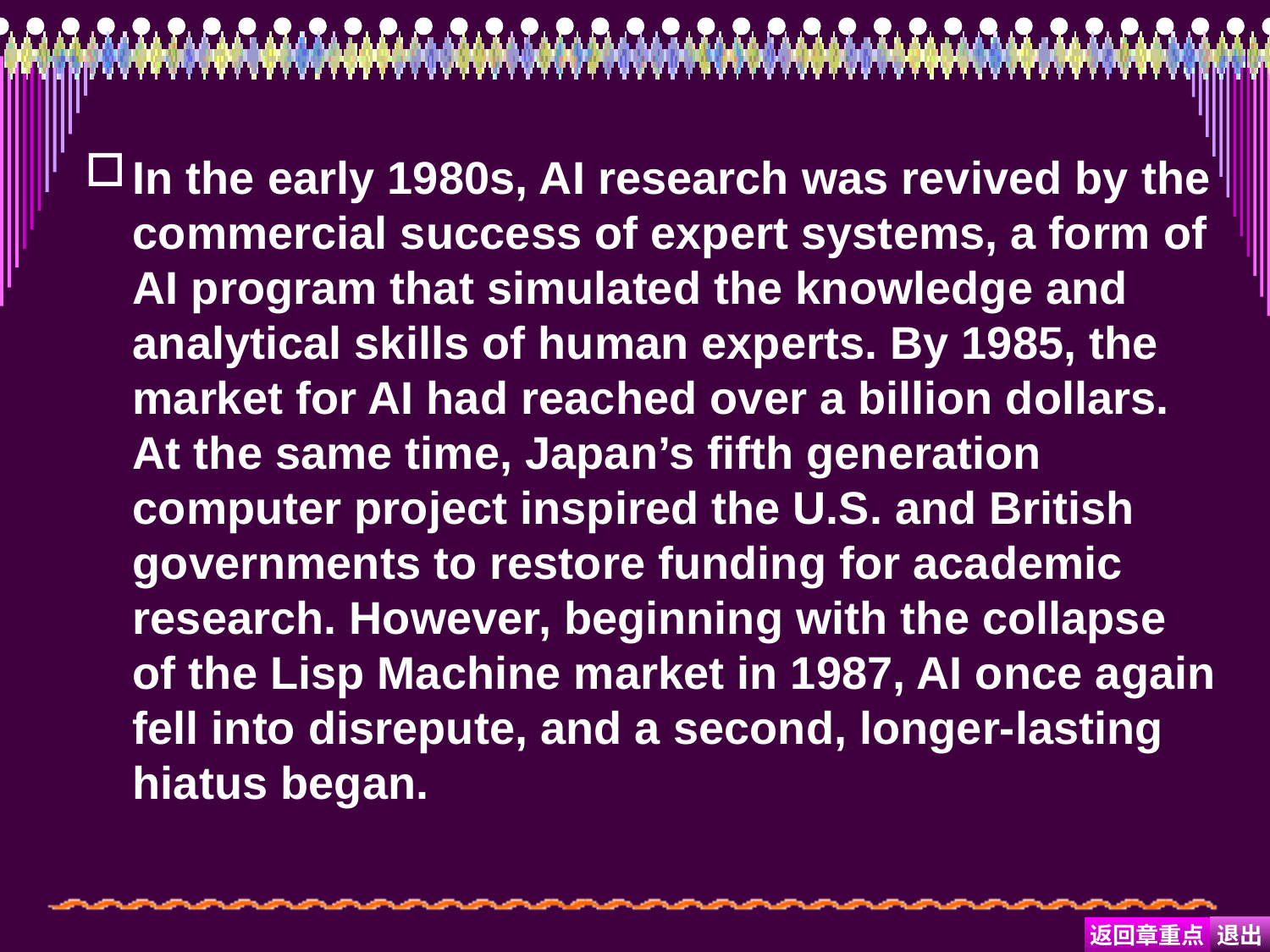

#
In the early 1980s, AI research was revived by the commercial success of expert systems, a form of AI program that simulated the knowledge and analytical skills of human experts. By 1985, the market for AI had reached over a billion dollars. At the same time, Japan’s fifth generation computer project inspired the U.S. and British governments to restore funding for academic research. However, beginning with the collapse of the Lisp Machine market in 1987, AI once again fell into disrepute, and a second, longer-lasting hiatus began.